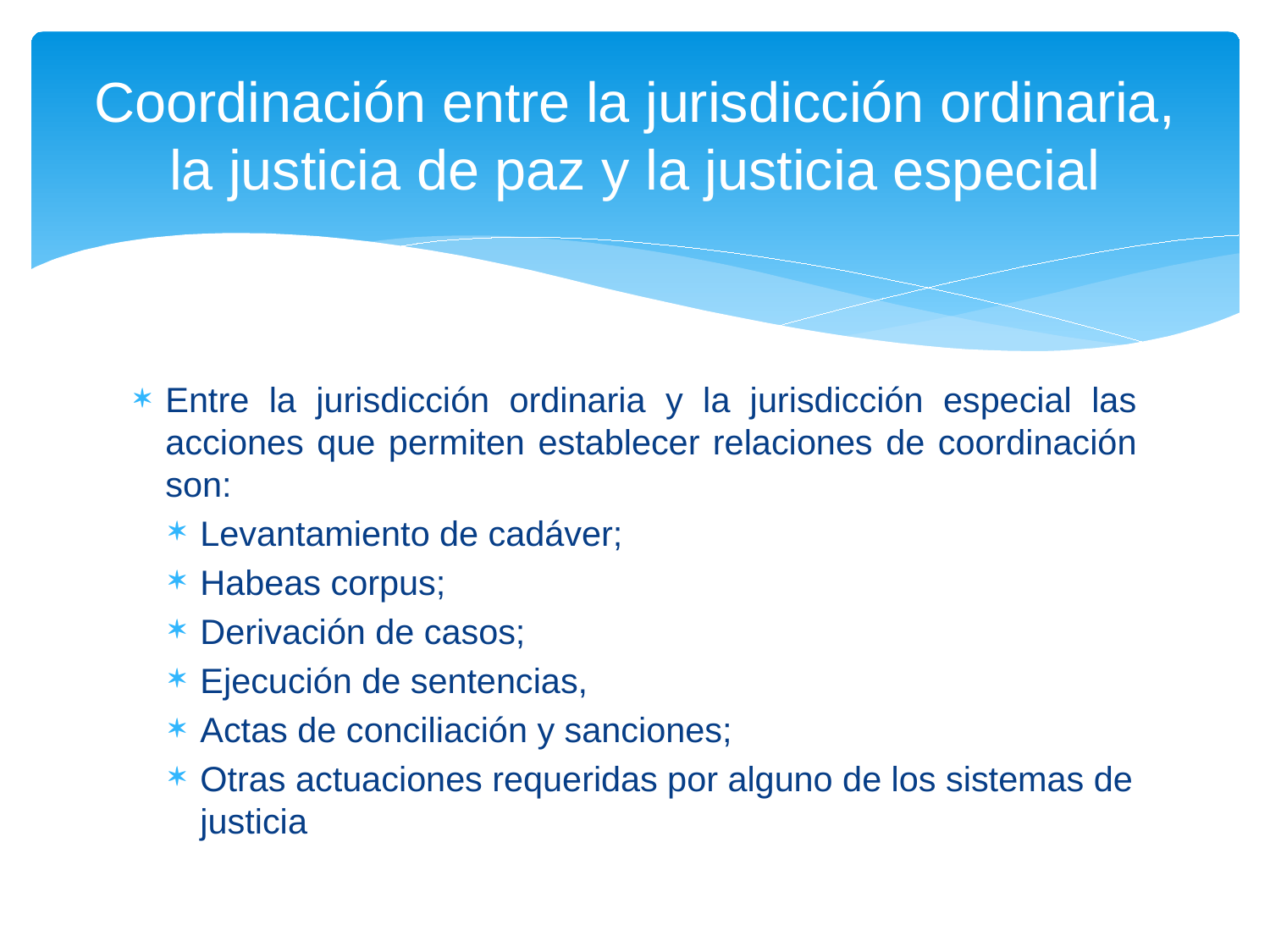

# Coordinación entre la jurisdicción ordinaria, la justicia de paz y la justicia especial
Entre la jurisdicción ordinaria y la jurisdicción especial las acciones que permiten establecer relaciones de coordinación son:
Levantamiento de cadáver;
Habeas corpus;
Derivación de casos;
Ejecución de sentencias,
Actas de conciliación y sanciones;
Otras actuaciones requeridas por alguno de los sistemas de justicia